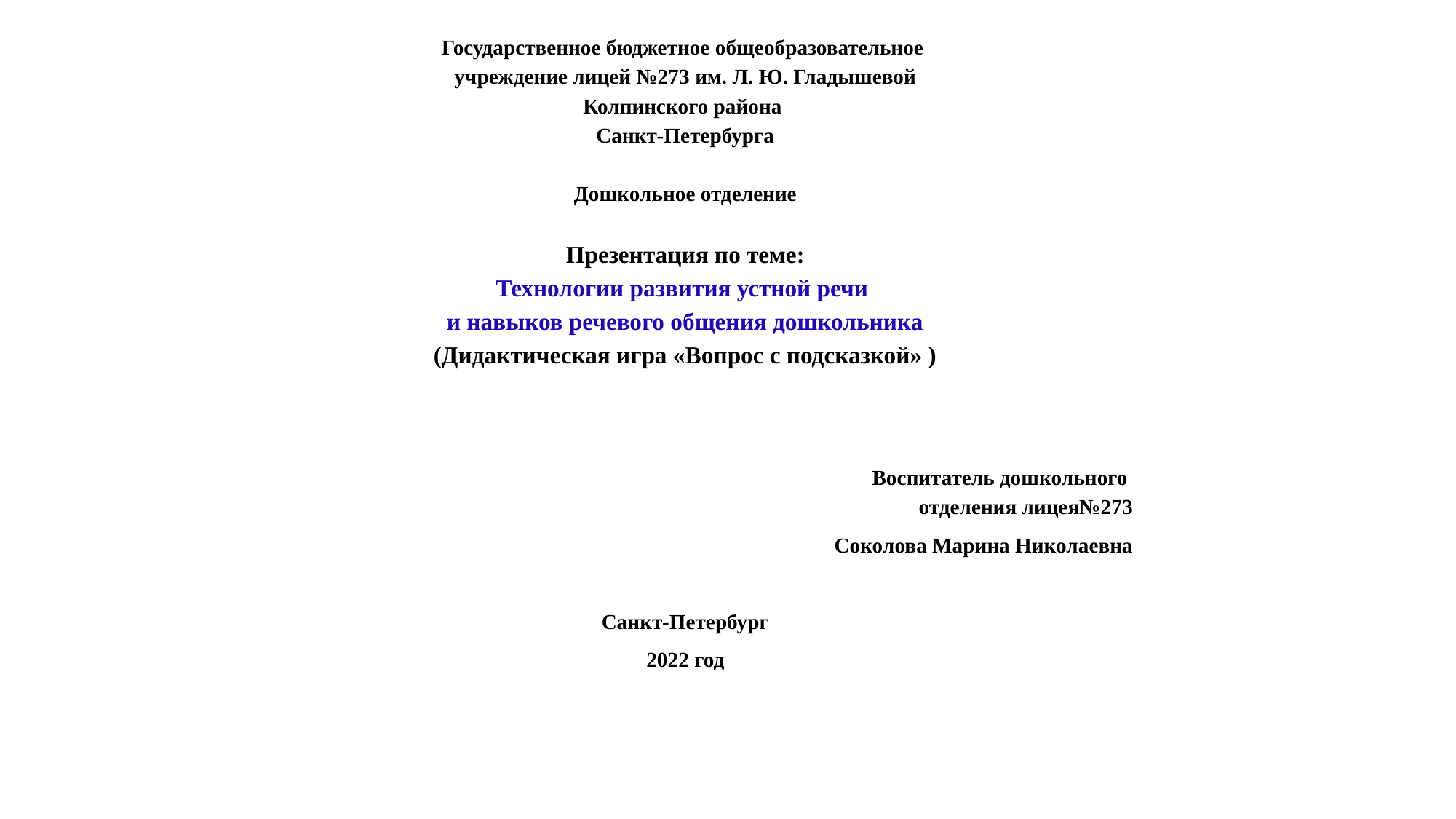

Государственное бюджетное общеобразовательное
учреждение лицей №273 им. Л. Ю. Гладышевой
Колпинского района
 Санкт-Петербурга

Дошкольное отделение

Презентация по теме:
Технологии развития устной речи
и навыков речевого общения дошкольника
(Дидактическая игра «Вопрос с подсказкой» )

Воспитатель дошкольного
отделения лицея№273
Соколова Марина Николаевна

Санкт-Петербург
2022 год